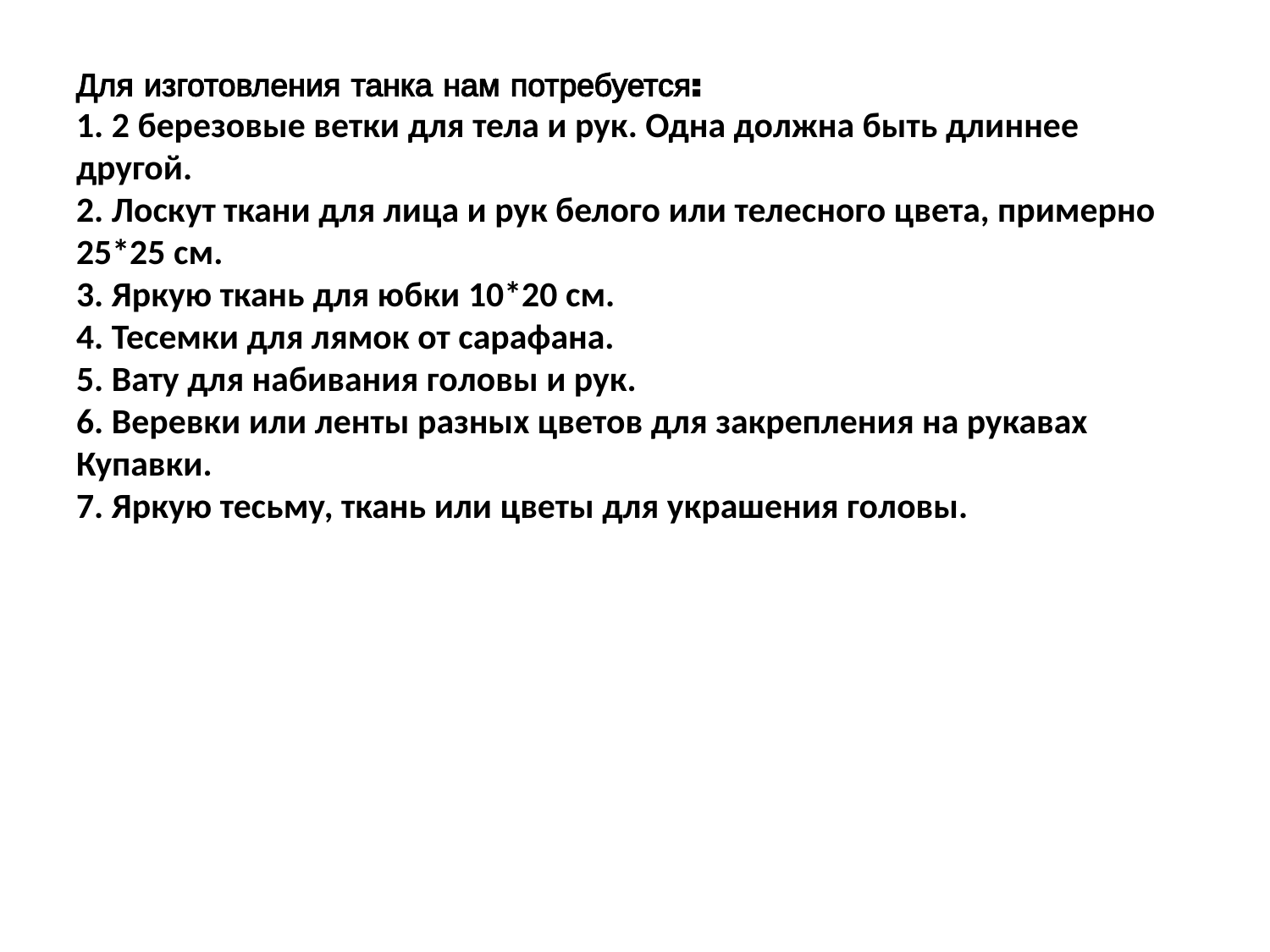

# Для изготовления танка нам потребуется: 1. 2 березовые ветки для тела и рук. Одна должна быть длиннее другой. 2. Лоскут ткани для лица и рук белого или телесного цвета, примерно 25*25 см. 3. Яркую ткань для юбки 10*20 см. 4. Тесемки для лямок от сарафана. 5. Вату для набивания головы и рук. 6. Веревки или ленты разных цветов для закрепления на рукавах Купавки. 7. Яркую тесьму, ткань или цветы для украшения головы.